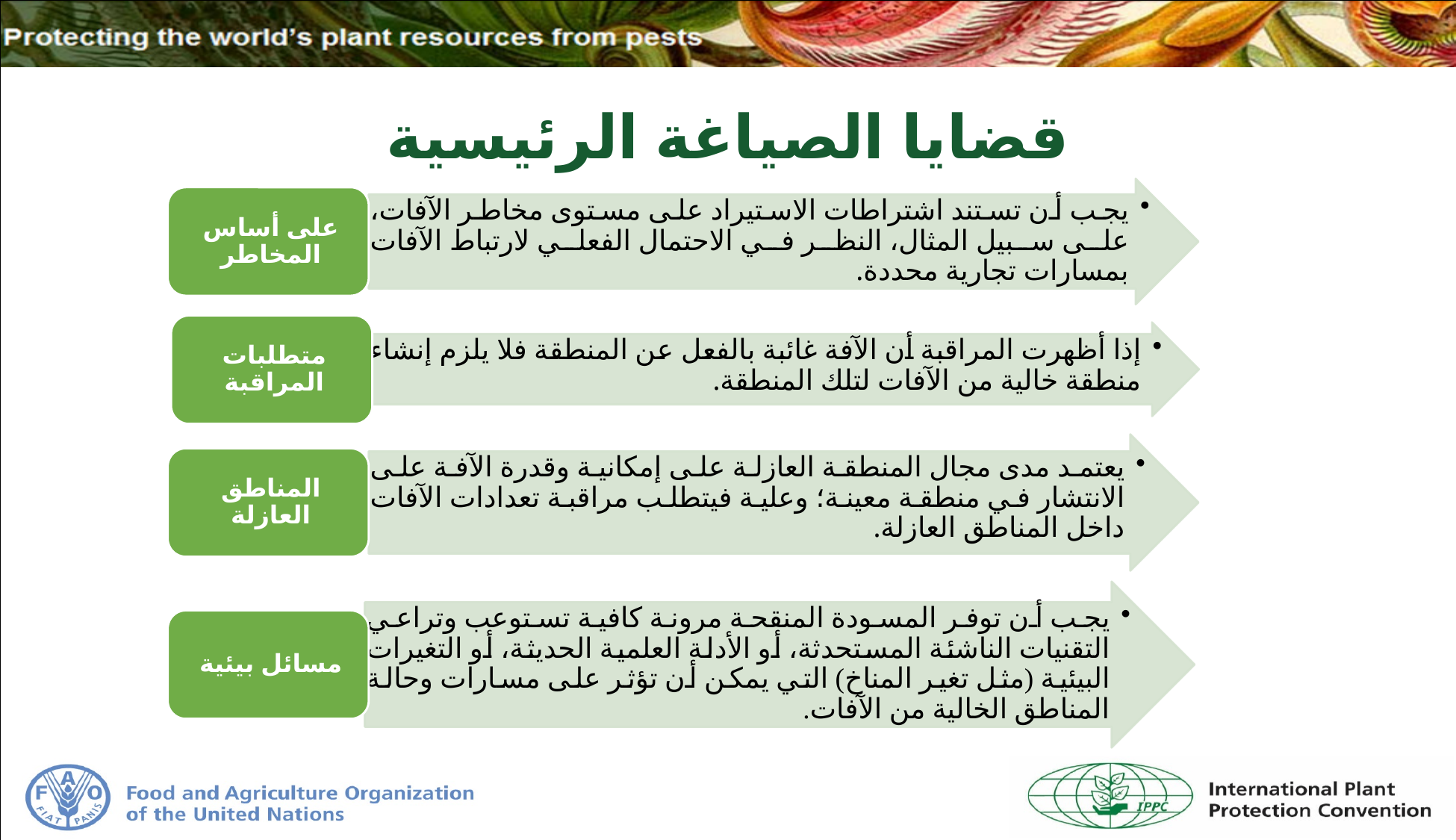

قضايا الصياغة الرئيسية
يجب أن تستند اشتراطات الاستيراد على مستوى مخاطر الآفات، على سبيل المثال، النظر في الاحتمال الفعلي لارتباط الآفات بمسارات تجارية محددة.
على أساس المخاطر
إذا أظهرت المراقبة أن الآفة غائبة بالفعل عن المنطقة فلا يلزم إنشاء منطقة خالية من الآفات لتلك المنطقة.
متطلبات المراقبة
يعتمد مدى مجال المنطقة العازلة على إمكانية وقدرة الآفة على الانتشار في منطقة معينة؛ وعلية فيتطلب مراقبة تعدادات الآفات داخل المناطق العازلة.
المناطق العازلة
يجب أن توفر المسودة المنقحة مرونة كافية تستوعب وتراعي التقنيات الناشئة المستحدثة، أو الأدلة العلمية الحديثة، أو التغيرات البيئية (مثل تغير المناخ) التي يمكن أن تؤثر على مسارات وحالة المناطق الخالية من الآفات.
مسائل بيئية